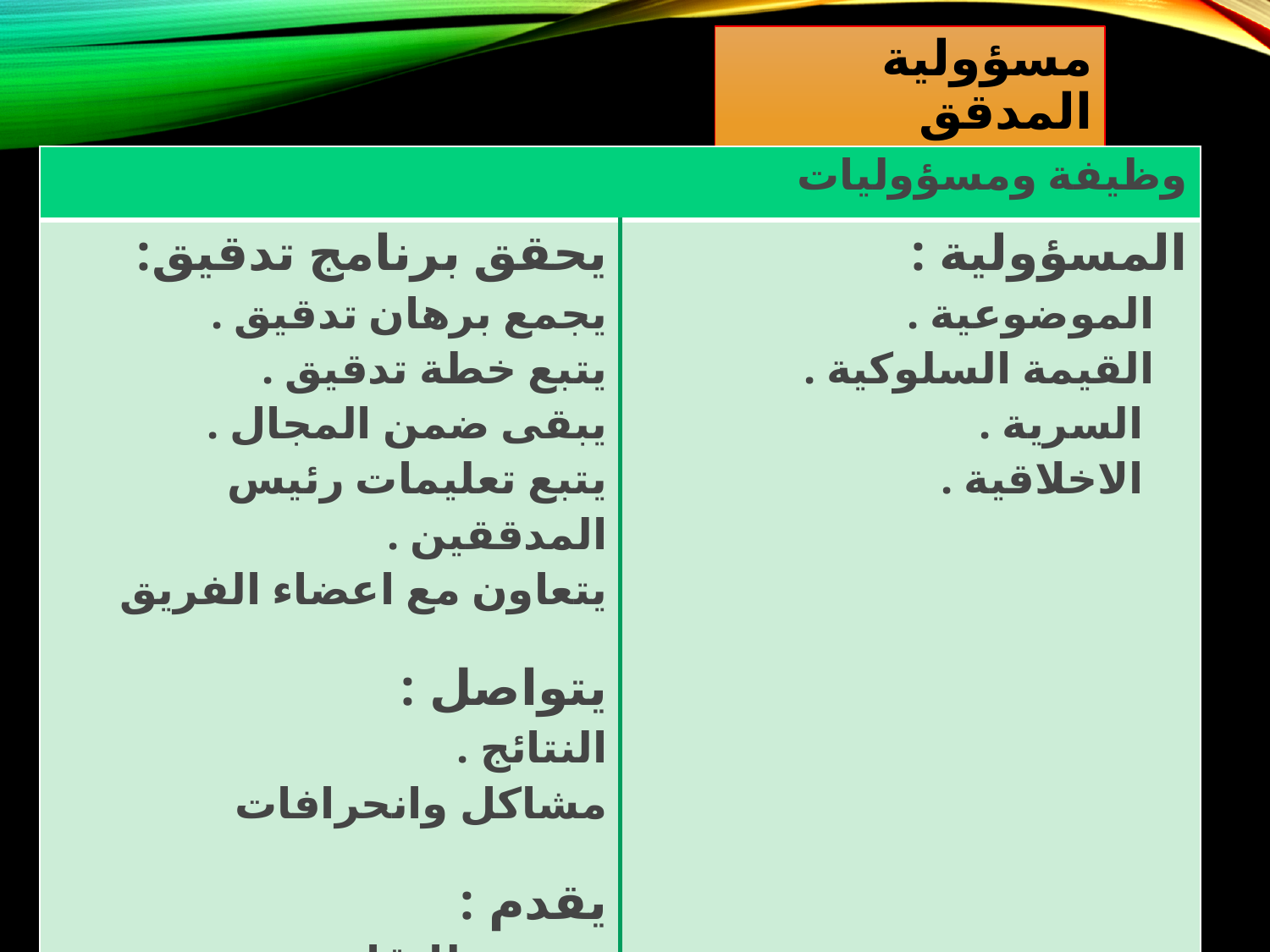

# مسؤولية المدقق
| وظيفة ومسؤوليات |  |
| --- | --- |
| يحقق برنامج تدقيق: يجمع برهان تدقيق . يتبع خطة تدقيق . يبقى ضمن المجال . يتبع تعليمات رئيس المدققين . يتعاون مع اعضاء الفريق يتواصل : النتائج . مشاكل وانحرافات يقدم : عدم مطابقات . | المسؤولية : الموضوعية . القيمة السلوكية . السرية . الاخلاقية . |